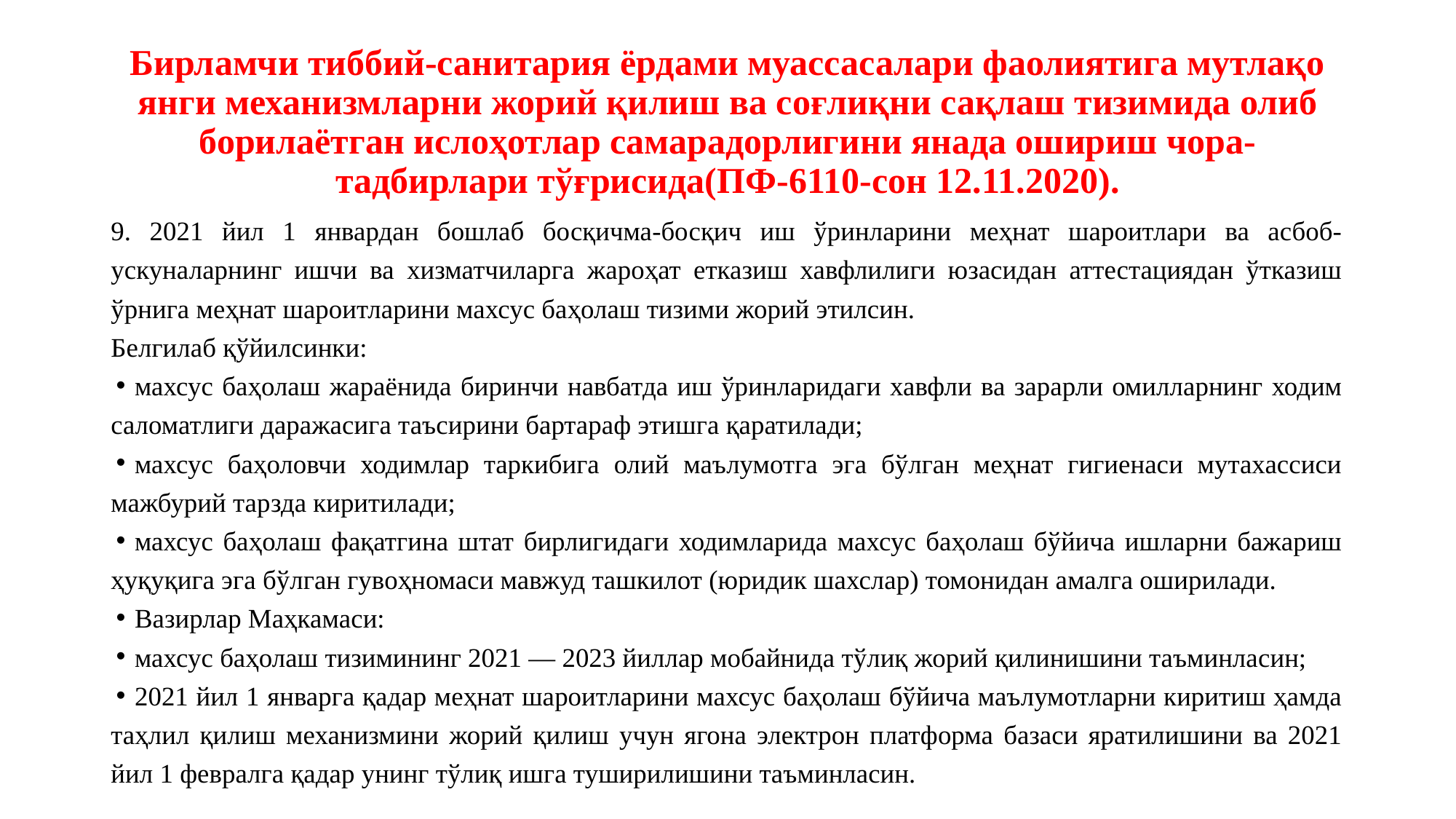

# Бирламчи тиббий-санитария ёрдами муассасалари фаолиятига мутлақо янги механизмларни жорий қилиш ва соғлиқни сақлаш тизимида олиб борилаётган ислоҳотлар самарадорлигини янада ошириш чора-тадбирлари тўғрисида(ПФ-6110-сон 12.11.2020).
9. 2021 йил 1 январдан бошлаб босқичма-босқич иш ўринларини меҳнат шароитлари ва асбоб-ускуналарнинг ишчи ва хизматчиларга жароҳат етказиш хавфлилиги юзасидан аттестациядан ўтказиш ўрнига меҳнат шароитларини махсус баҳолаш тизими жорий этилсин.
Белгилаб қўйилсинки:
махсус баҳолаш жараёнида биринчи навбатда иш ўринларидаги хавфли ва зарарли омилларнинг ходим саломатлиги даражасига таъсирини бартараф этишга қаратилади;
махсус баҳоловчи ходимлар таркибига олий маълумотга эга бўлган меҳнат гигиенаси мутахассиси мажбурий тарзда киритилади;
махсус баҳолаш фақатгина штат бирлигидаги ходимларида махсус баҳолаш бўйича ишларни бажариш ҳуқуқига эга бўлган гувоҳномаси мавжуд ташкилот (юридик шахслар) томонидан амалга оширилади.
Вазирлар Маҳкамаси:
махсус баҳолаш тизимининг 2021 — 2023 йиллар мобайнида тўлиқ жорий қилинишини таъминласин;
2021 йил 1 январга қадар меҳнат шароитларини махсус баҳолаш бўйича маълумотларни киритиш ҳамда таҳлил қилиш механизмини жорий қилиш учун ягона электрон платформа базаси яратилишини ва 2021 йил 1 февралга қадар унинг тўлиқ ишга туширилишини таъминласин.